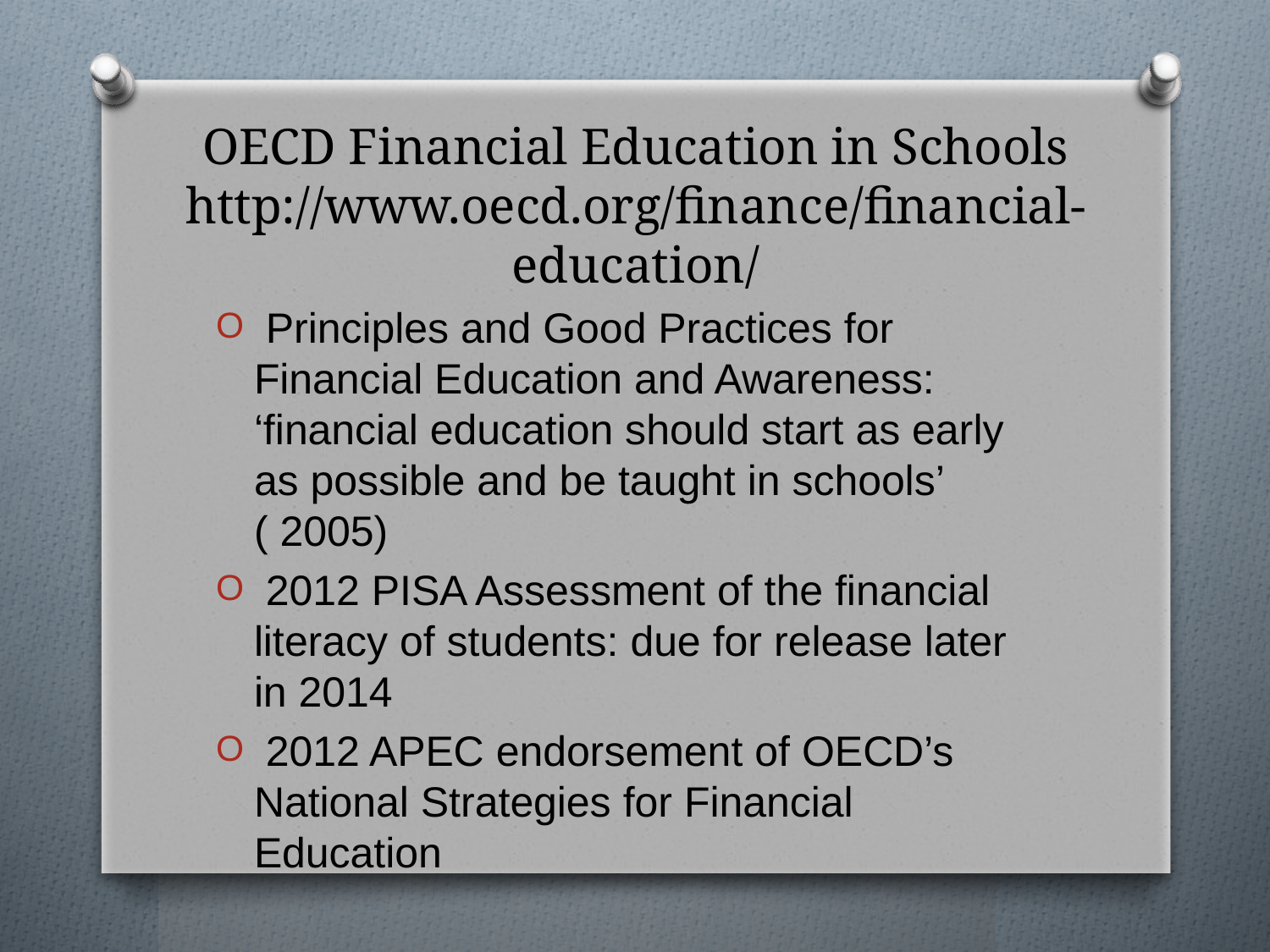

# OECD Financial Education in Schools http://www.oecd.org/finance/financial-education/
 Principles and Good Practices for Financial Education and Awareness: ‘financial education should start as early as possible and be taught in schools’ ( 2005)
 2012 PISA Assessment of the financial literacy of students: due for release later in 2014
 2012 APEC endorsement of OECD’s National Strategies for Financial Education